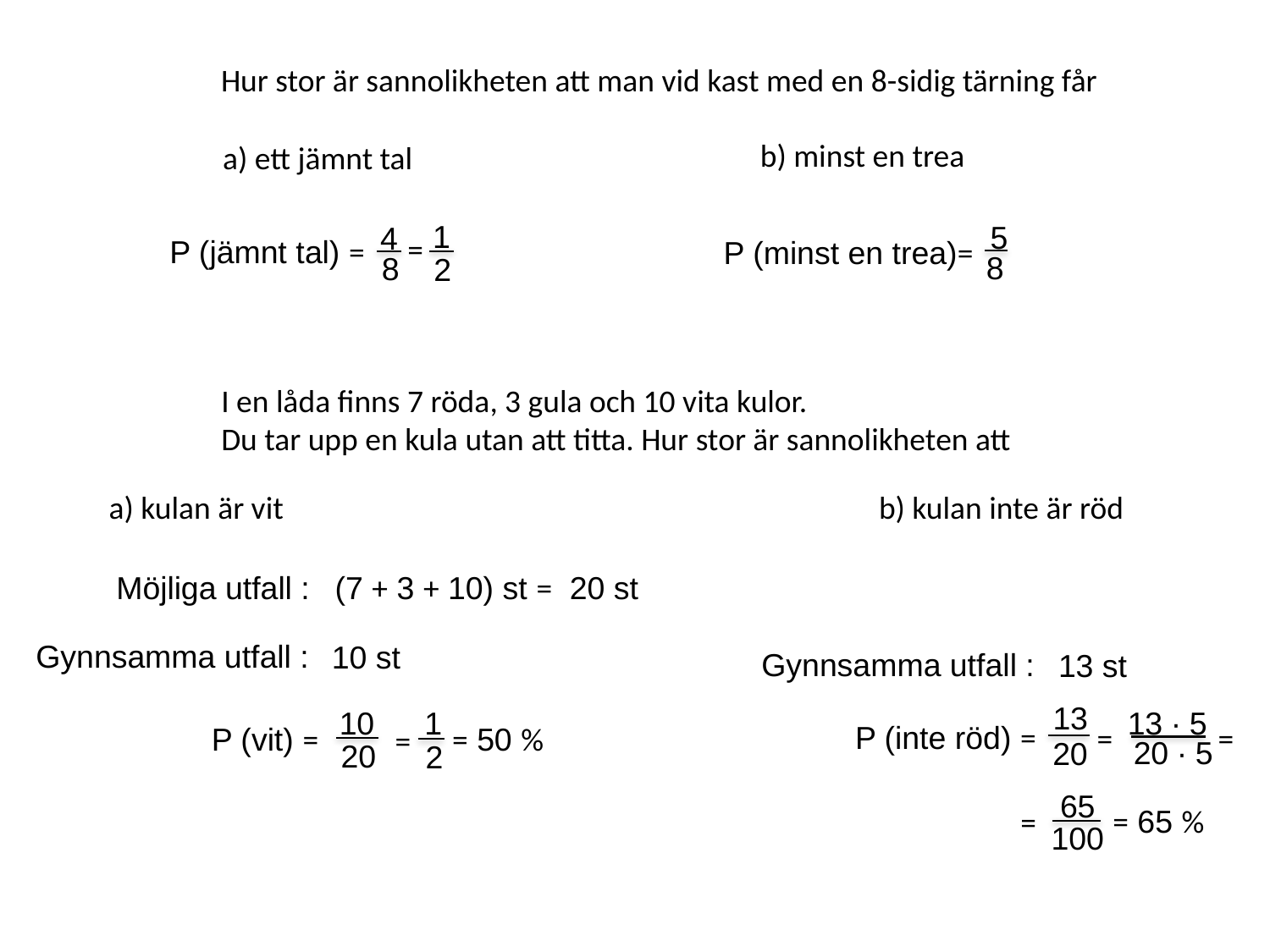

Hur stor är sannolikheten att man vid kast med en 8-sidig tärning får
b) minst en trea
a) ett jämnt tal
1
2
5
8
4
8
=
P (jämnt tal) =
P (minst en trea)=
I en låda finns 7 röda, 3 gula och 10 vita kulor.
Du tar upp en kula utan att titta. Hur stor är sannolikheten att
a) kulan är vit
b) kulan inte är röd
Möjliga utfall :
(7 + 3 + 10) st =
20 st
Gynnsamma utfall :
10 st
Gynnsamma utfall :
13 st
13
20
=
13 ∙ 5
20 ∙ 5
=
10
20
=
1
2
P (inte röd) =
P (vit) =
= 50 %
65
100
=
 = 65 %